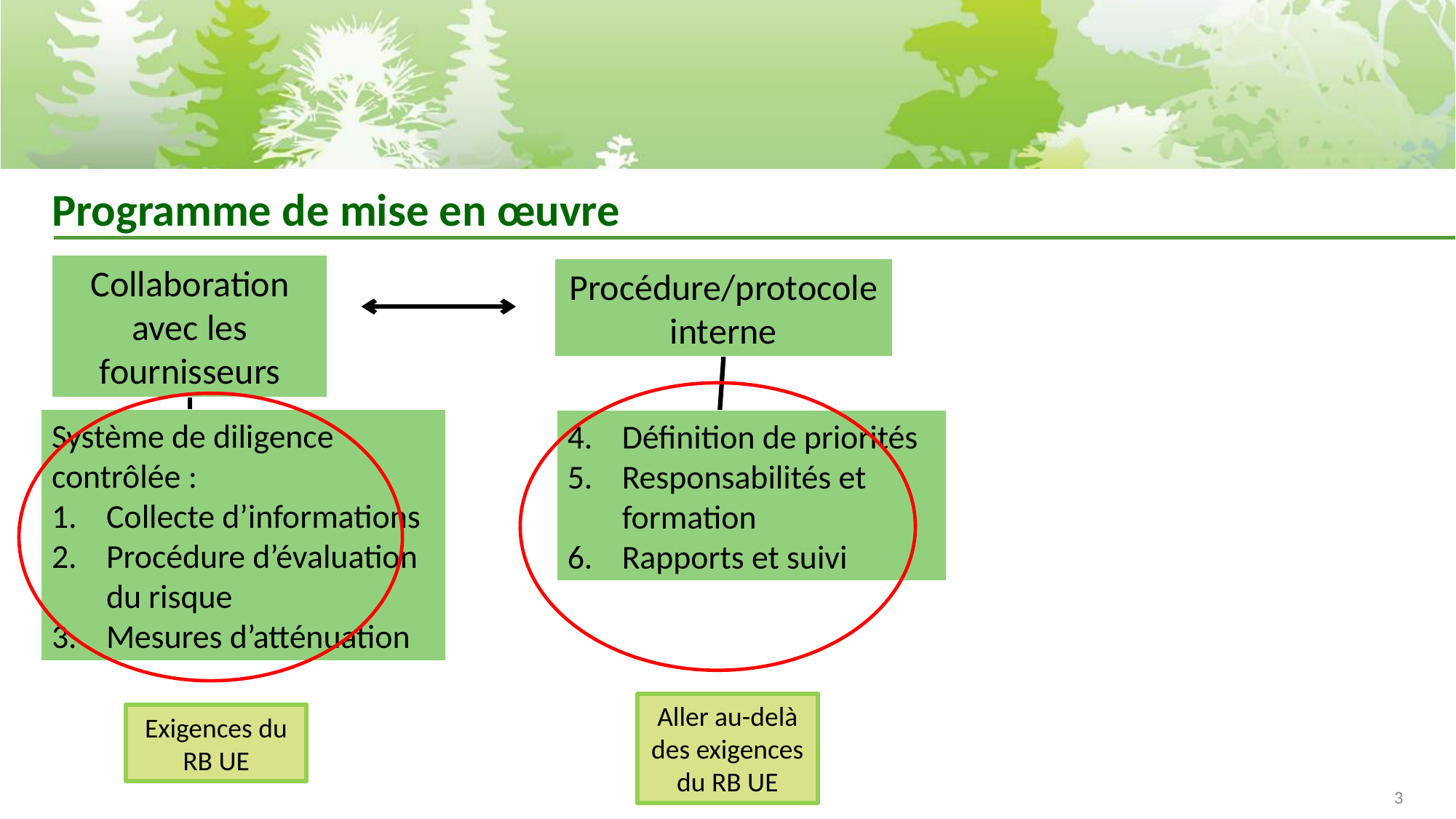

# Programme de mise en œuvre
Collaboration avec les fournisseurs
Procédure/protocole interne

Système de diligence contrôlée :
Collecte d’informations
Procédure d’évaluation du risque
Mesures d’atténuation
Définition de priorités
Responsabilités et formation
Rapports et suivi
Aller au-delà des exigences du RB UE
Exigences du RB UE
3